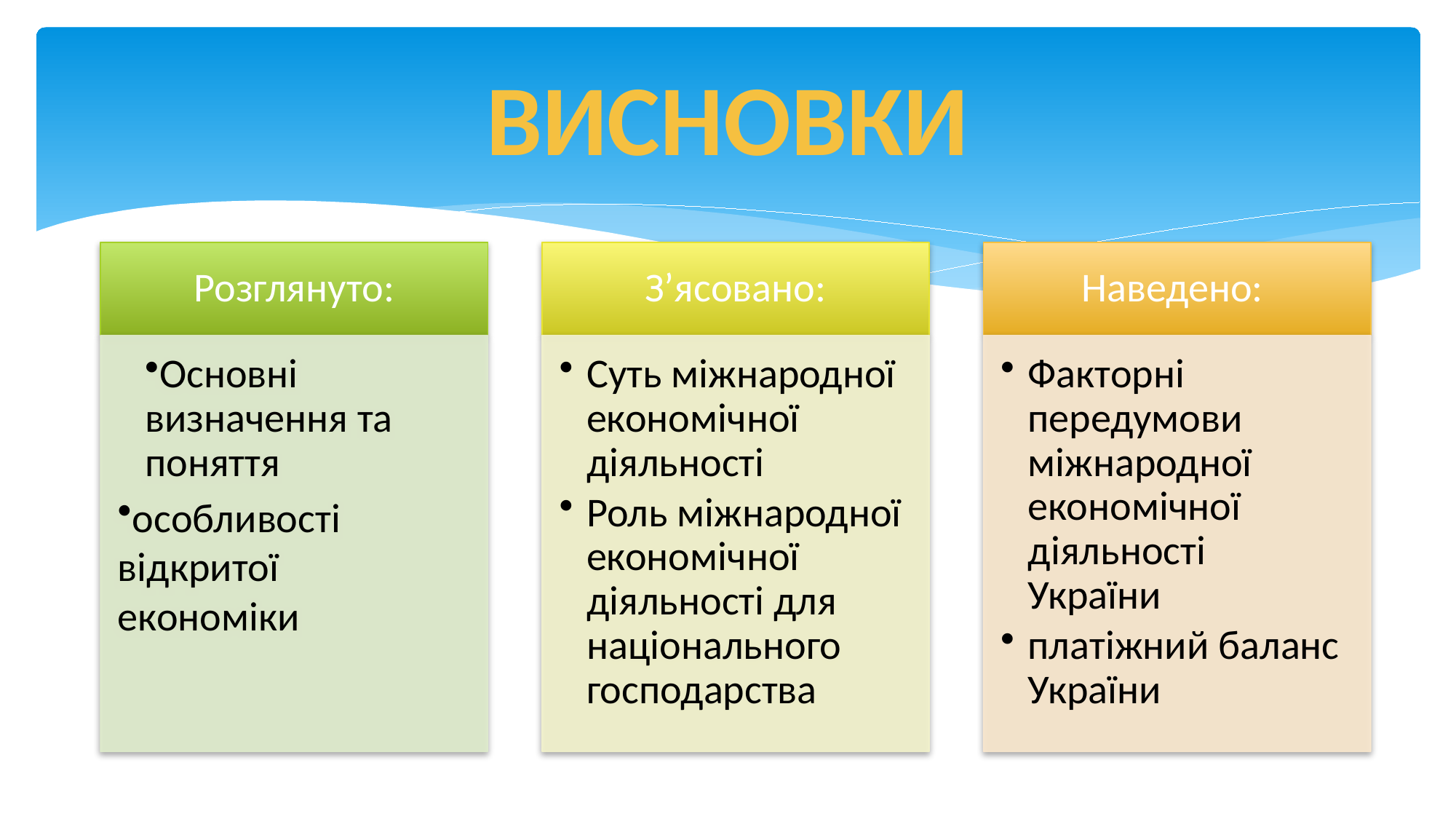

# ВИСНОВКИ
Розглянуто:
Основні визначення та поняття
особливості відкритої економіки

З’ясовано:
Суть міжнародної економічної діяльності
Роль міжнародної економічної діяльності для національного господарства
Наведено:
Факторні передумови міжнародної економічної діяльності України
платіжний баланс України